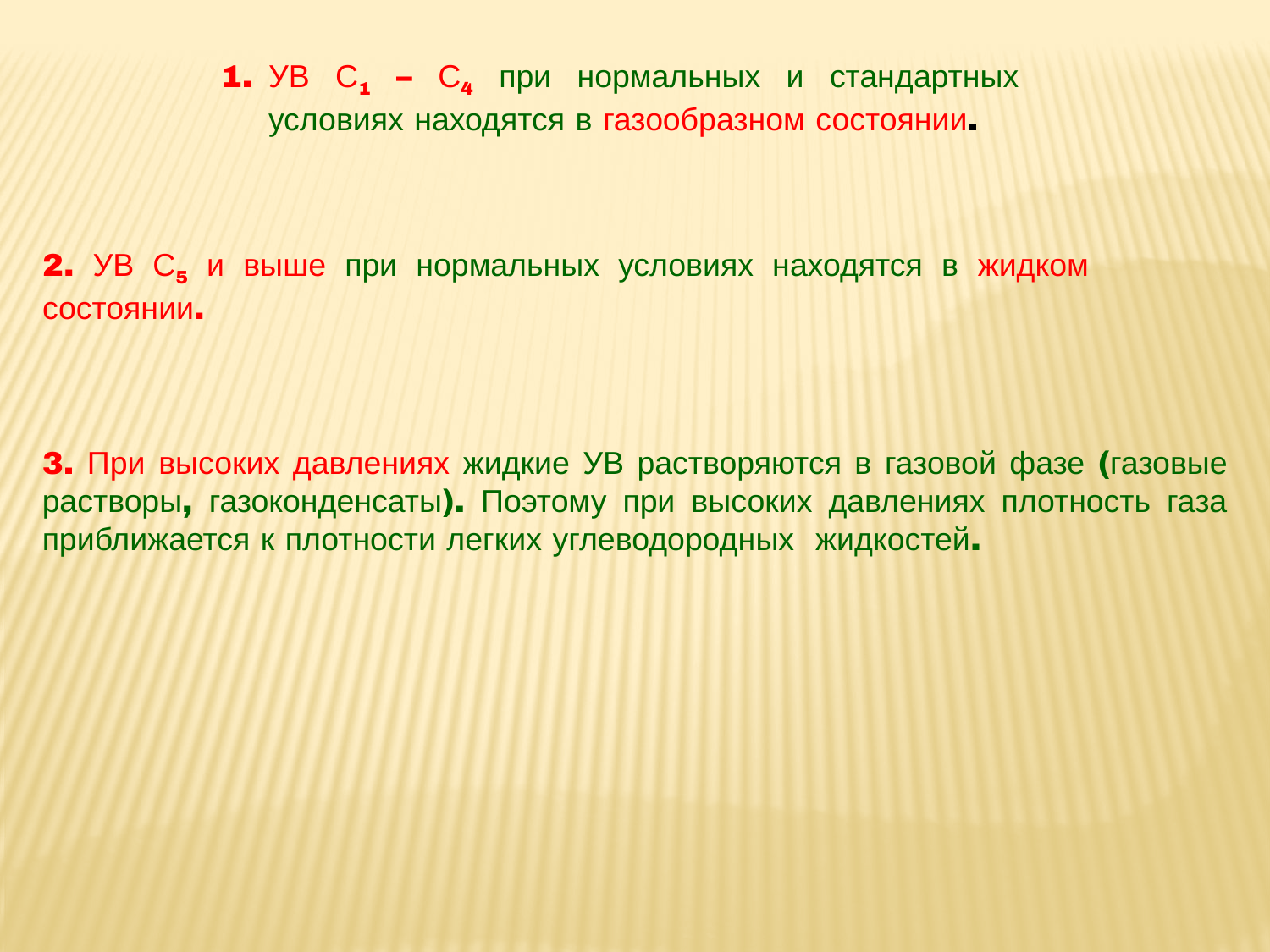

УВ С1 – С4 при нормальных и стандартных условиях находятся в газообразном состоянии.
2. УВ С5 и выше при нормальных условиях находятся в жидком состоянии.
3. При высоких давлениях жидкие УВ растворяются в газовой фазе (газовые растворы, газоконденсаты). Поэтому при высоких давлениях плотность газа приближается к плотности легких углеводородных  жидкостей.